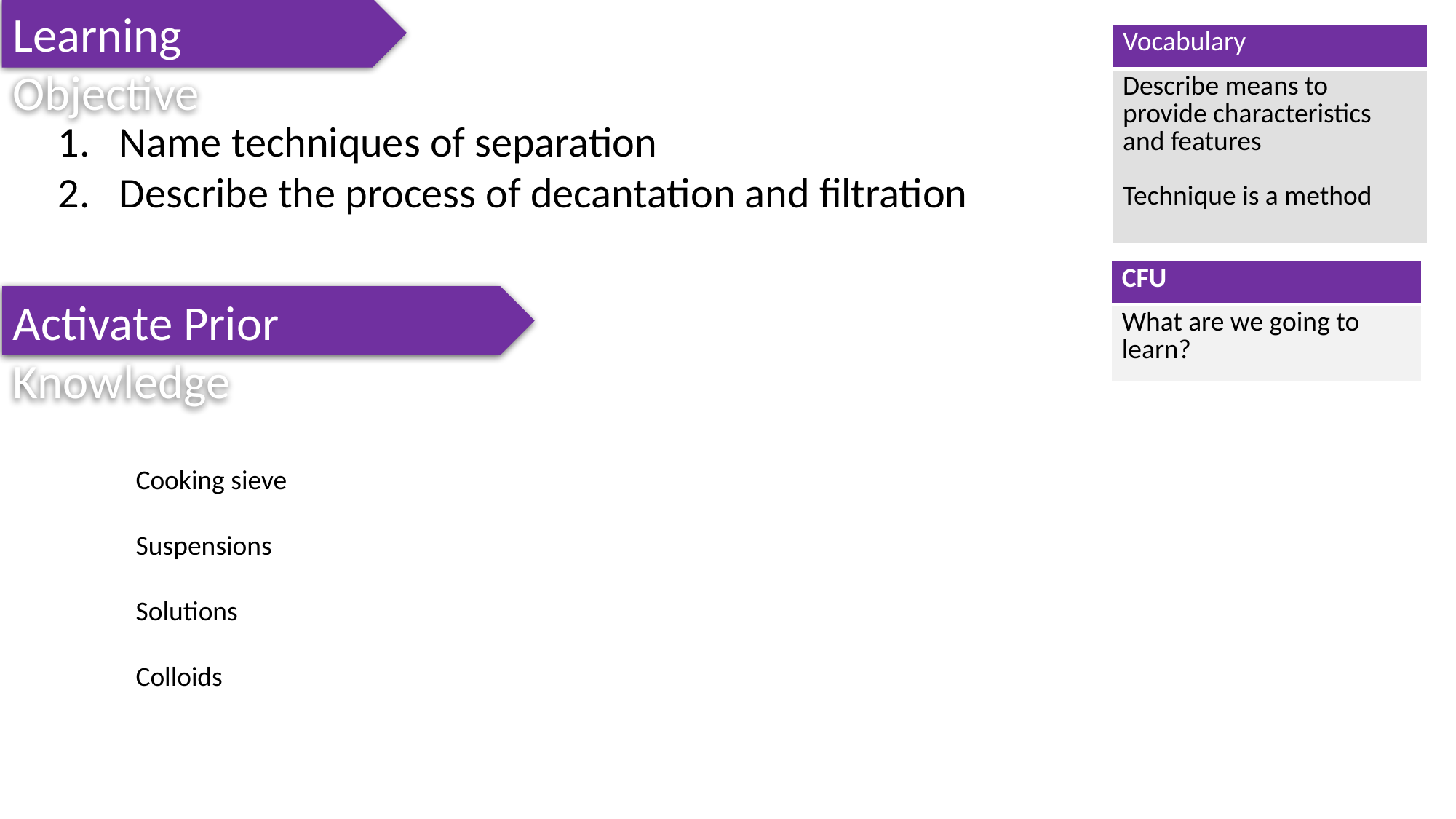

Learning Objective
| Vocabulary |
| --- |
| Describe means to provide characteristics and features Technique is a method |
Name techniques of separation
Describe the process of decantation and filtration
| CFU |
| --- |
| What are we going to learn? |
Activate Prior Knowledge
Cooking sieve

Suspensions

Solutions

Colloids